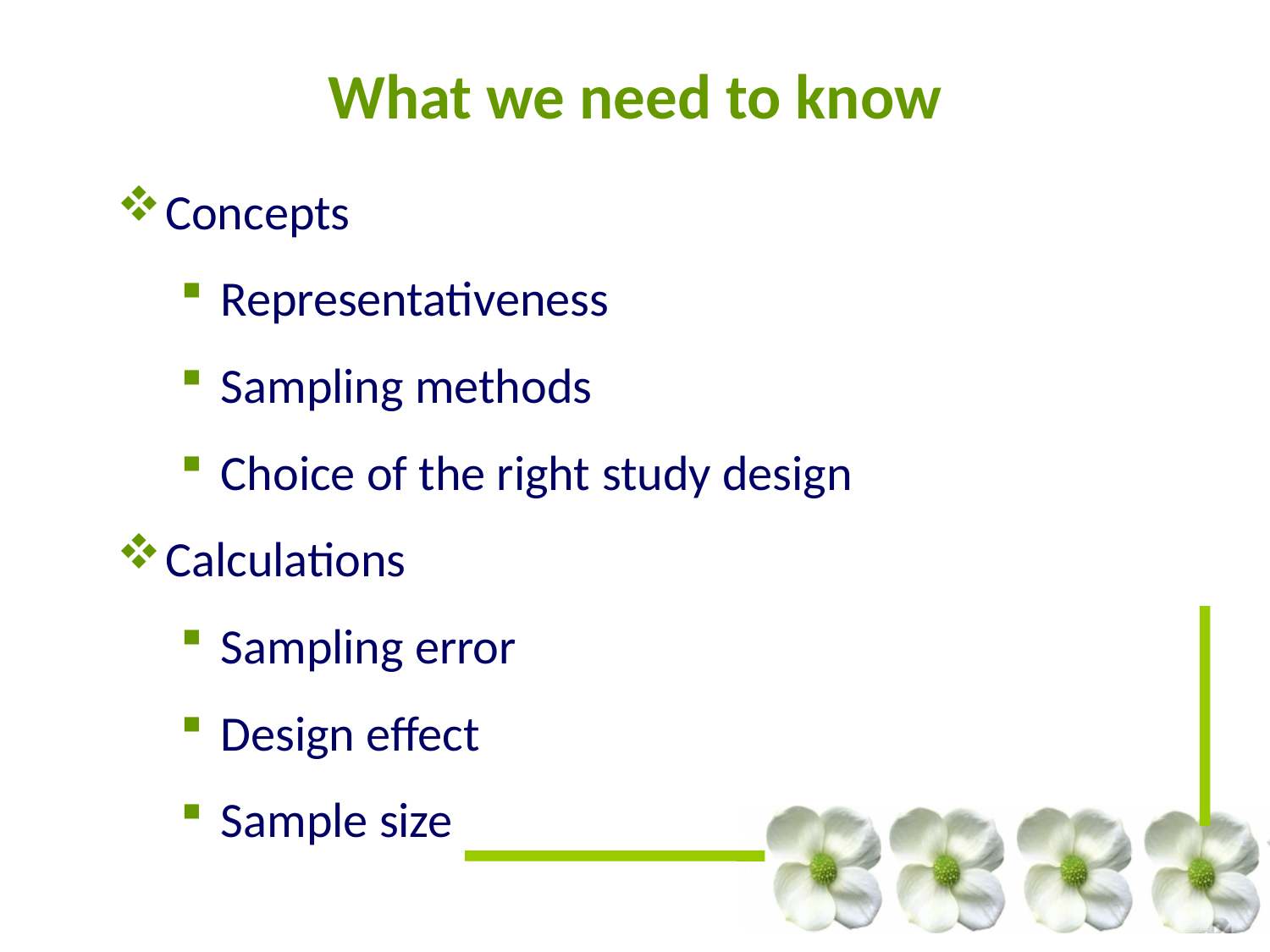

# What we need to know
Concepts
Representativeness
Sampling methods
Choice of the right study design
Calculations
Sampling error
Design effect
Sample size